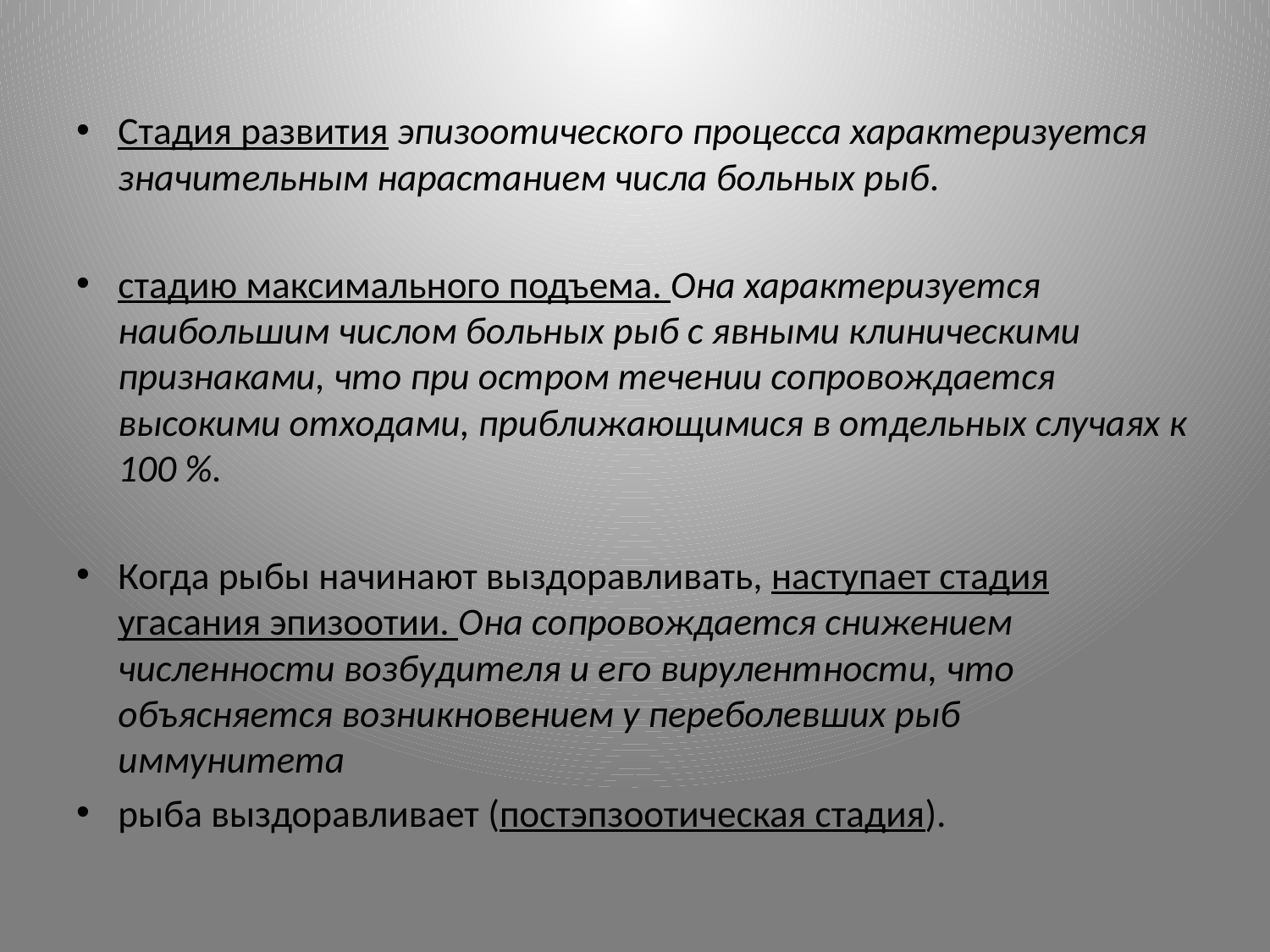

Стадия развития эпизоотического процесса харак­теризуется значительным нарастанием числа больных рыб.

стадию максимального подъема. Она характеризуется наибольшим числом больных рыб с явными клиническими признаками, что при остром течении сопро­вождается высокими отходами, приближающимися в отдельных случаях к 100 %.

Когда рыбы начинают выздоравливать, наступает стадия угасания эпизоотии. Она сопровождается снижением численности возбудителя и его вирулентности, что объясняется возник­новением у переболевших рыб иммунитета
рыба выздоравливает (постэпзоотическая стадия).